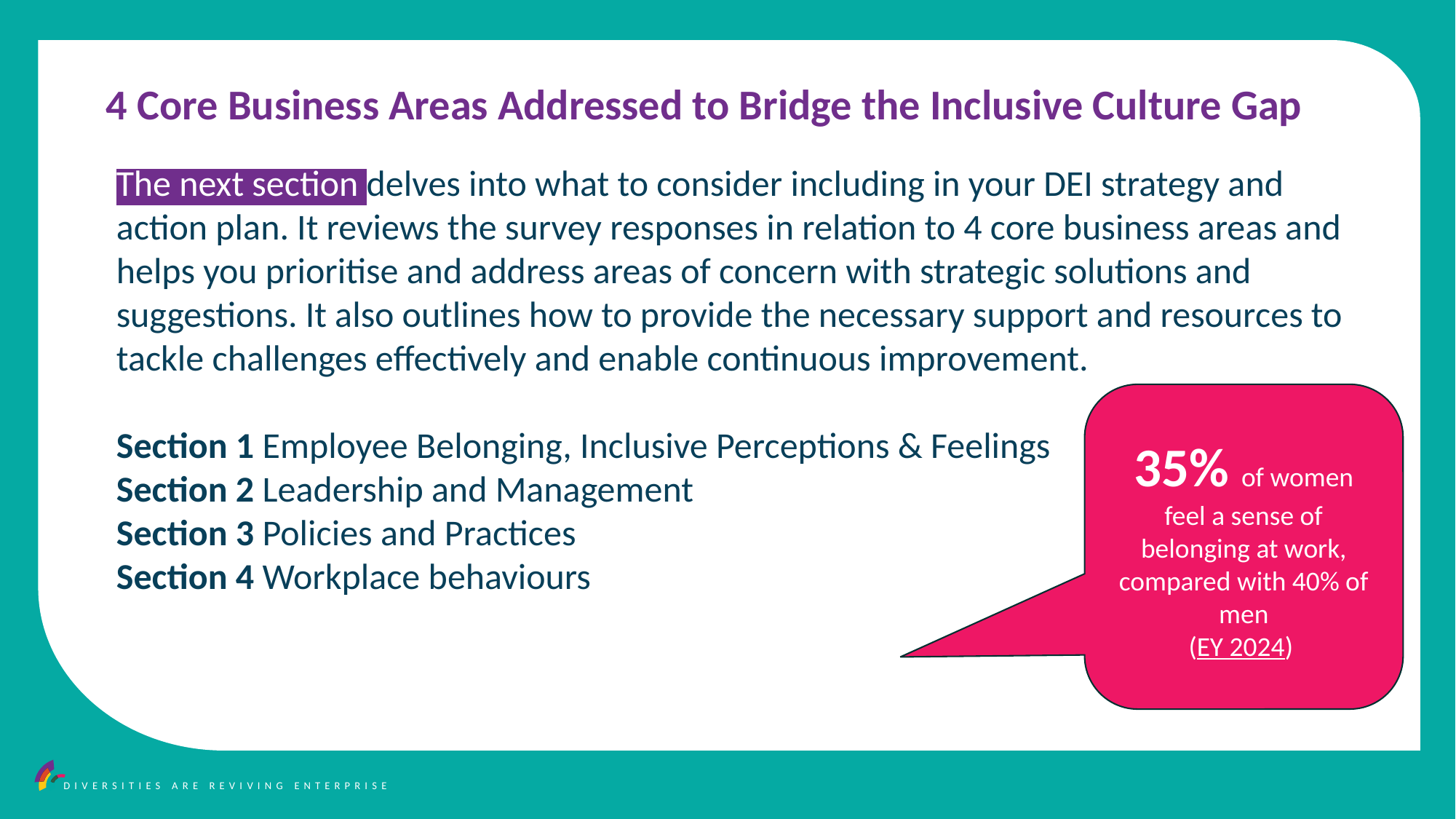

4 Core Business Areas Addressed to Bridge the Inclusive Culture Gap
The next section delves into what to consider including in your DEI strategy and action plan. It reviews the survey responses in relation to 4 core business areas and helps you prioritise and address areas of concern with strategic solutions and suggestions. It also outlines how to provide the necessary support and resources to tackle challenges effectively and enable continuous improvement.

Section 1 Employee Belonging, Inclusive Perceptions & Feelings
Section 2 Leadership and Management
Section 3 Policies and Practices
Section 4 Workplace behaviours

35% of women feel a sense of belonging at work, compared with 40% of men
(EY 2024)